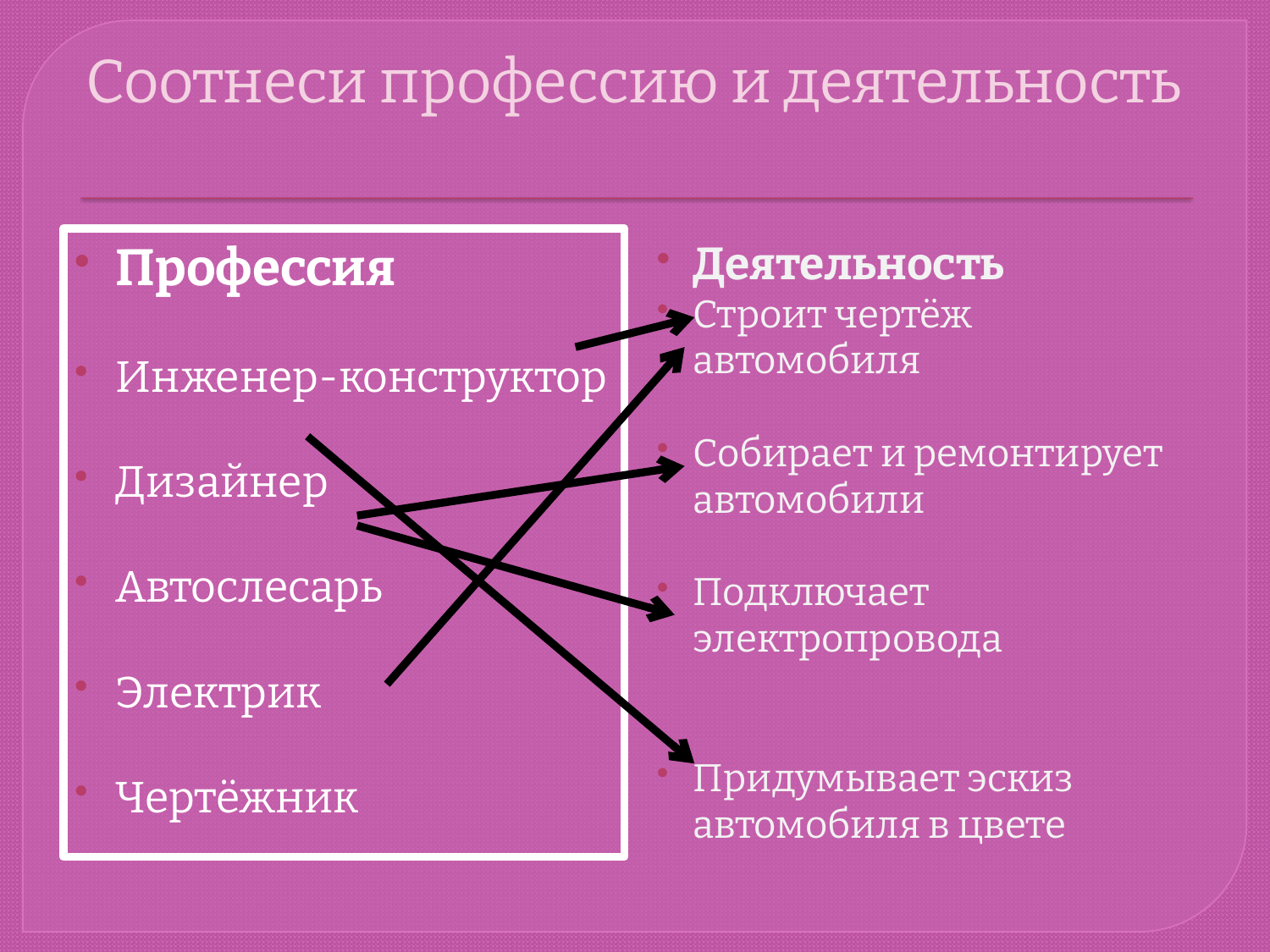

# Соотнеси профессию и деятельность
Профессия

Инженер-конструктор

Дизайнер

Автослесарь

Электрик

Чертёжник
Деятельность
Строит чертёж автомобиля

Собирает и ремонтирует автомобили

Подключает электропровода

Придумывает эскиз автомобиля в цвете